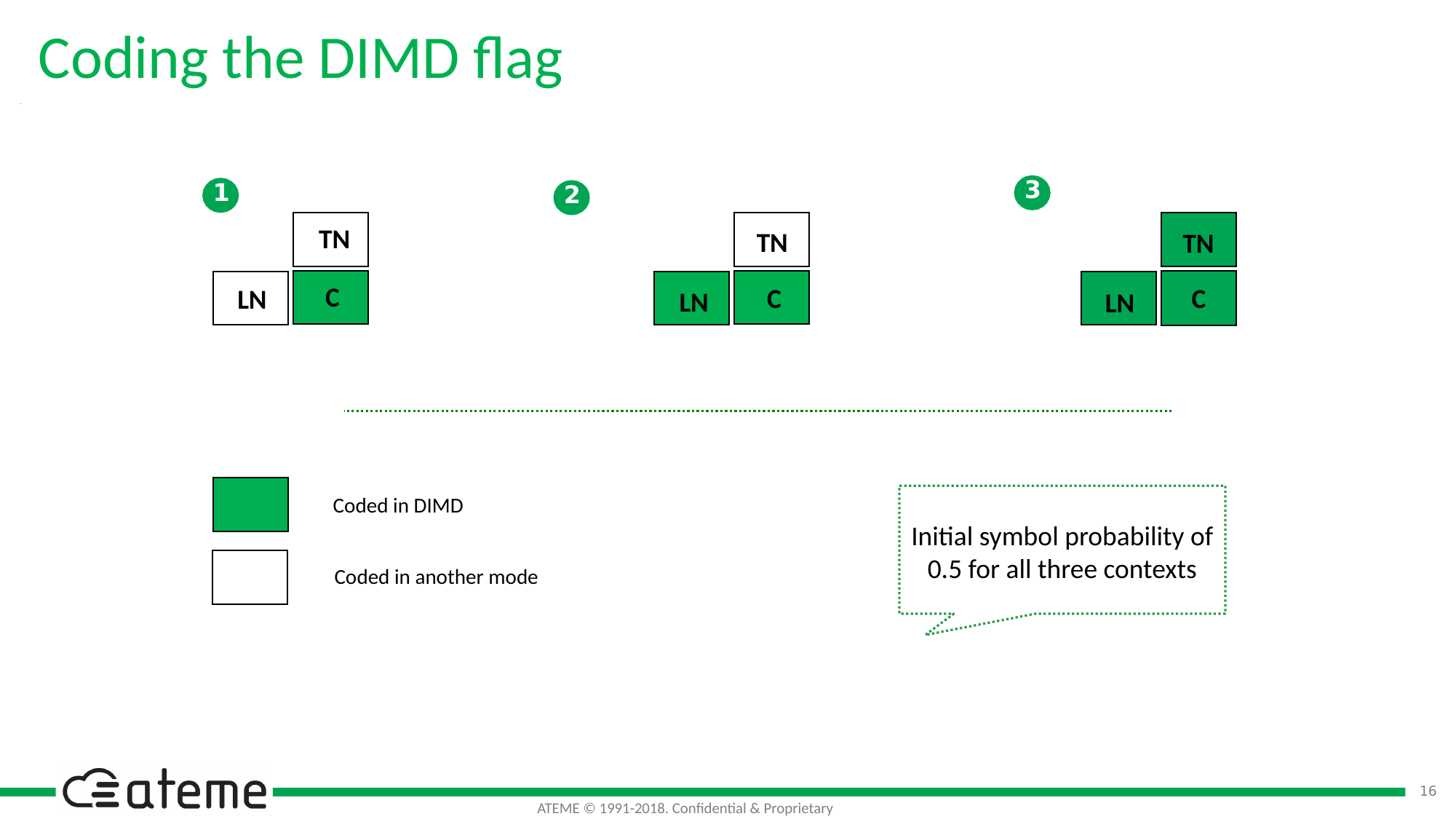

# Coding the DIMD flag

3

1

2

TN
TN
TN

LN
C
LN
LN
C
C

Initial symbol probability of 0.5 for all three contexts
Coded in DIMD

Coded in another mode
16